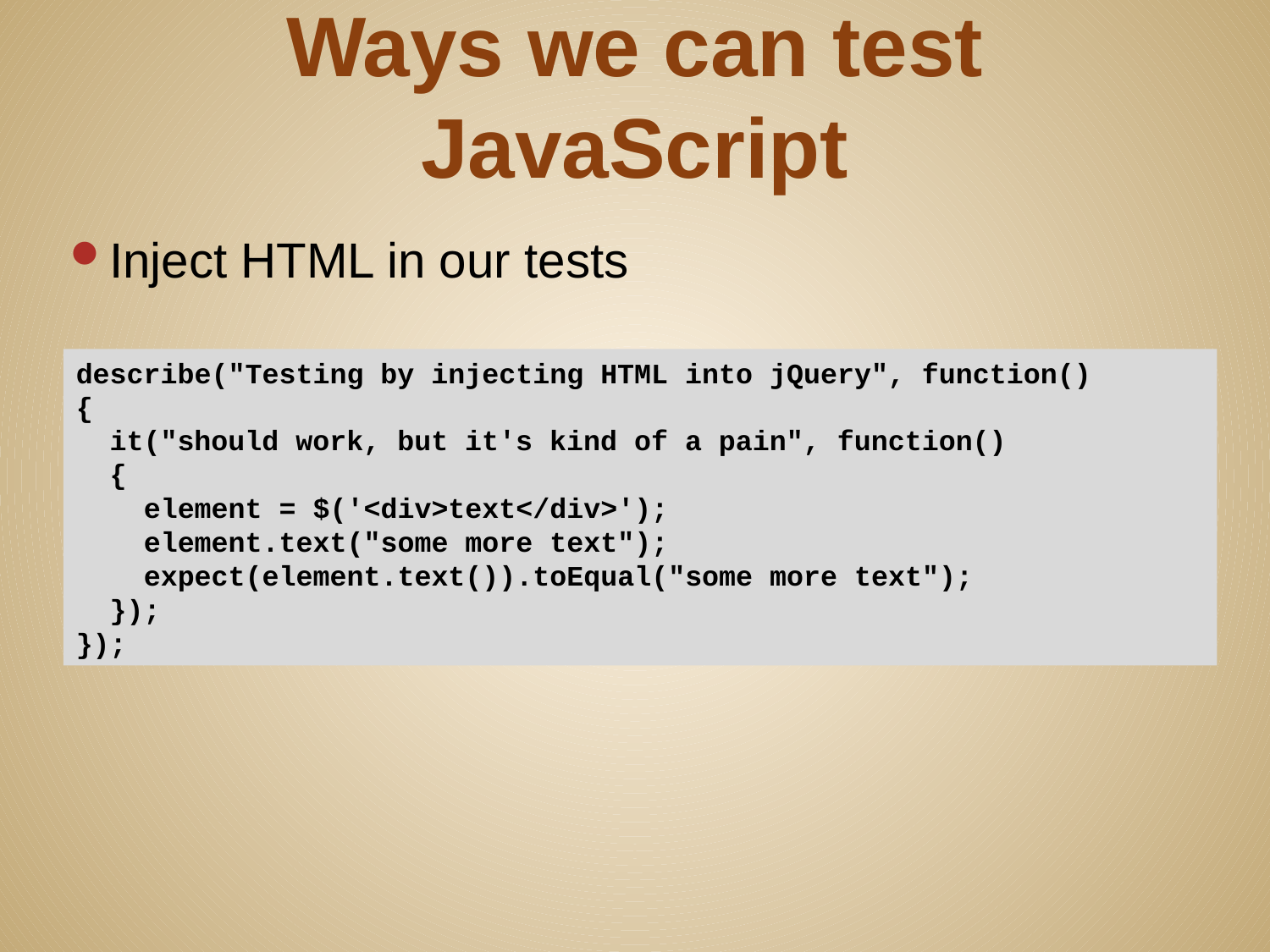

# Ways we can test JavaScript
Inject HTML in our tests
describe("Testing by injecting HTML into jQuery", function()
{
  it("should work, but it's kind of a pain", function()
  {
    element = $('<div>text</div>');
    element.text("some more text");
    expect(element.text()).toEqual("some more text");
  });
});